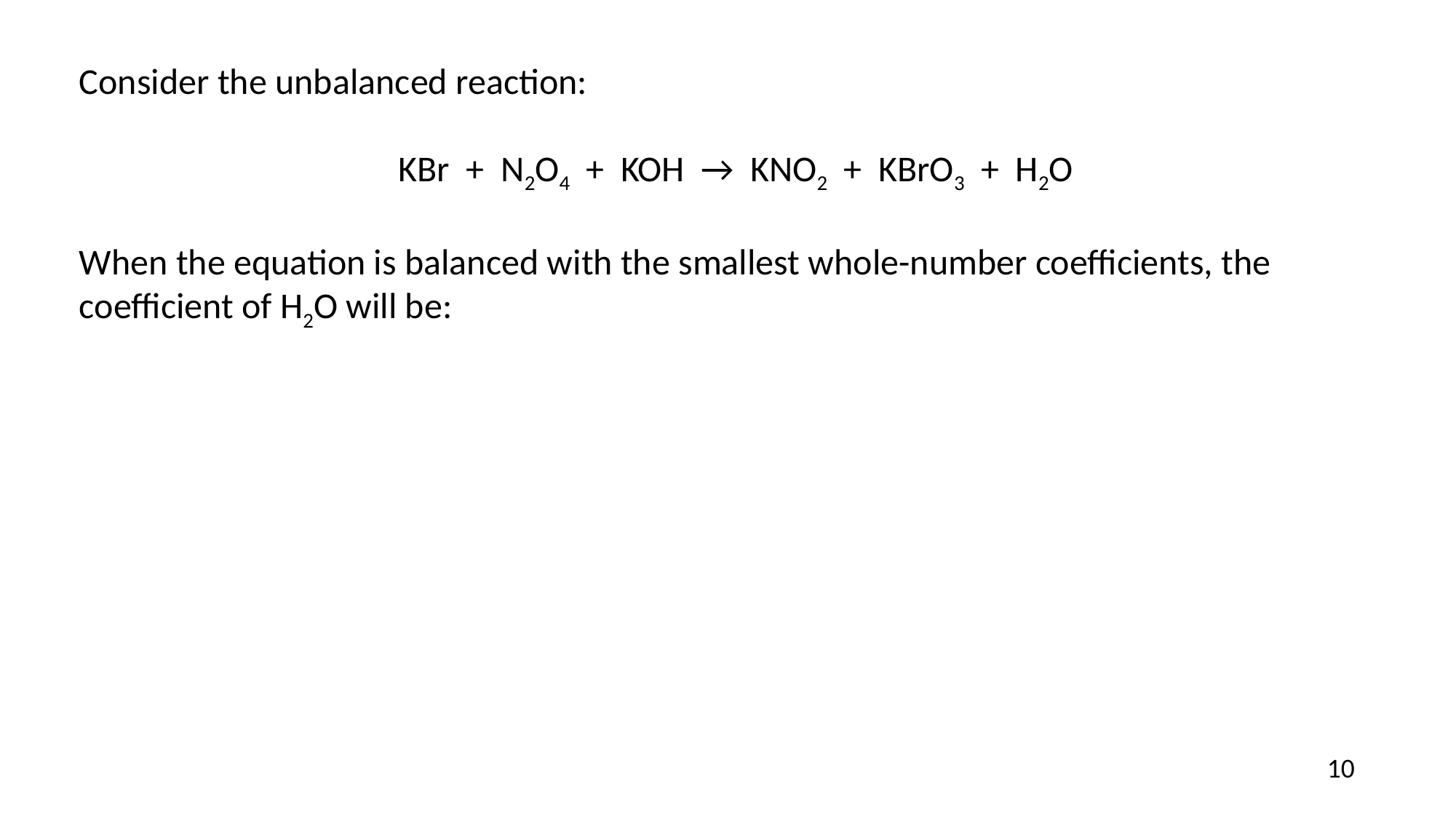

Consider the unbalanced reaction:

KBr  +  N2O4  +  KOH  →  KNO2  +  KBrO3  +  H2O

When the equation is balanced with the smallest whole-number coefficients, the coefficient of H2O will be:

10